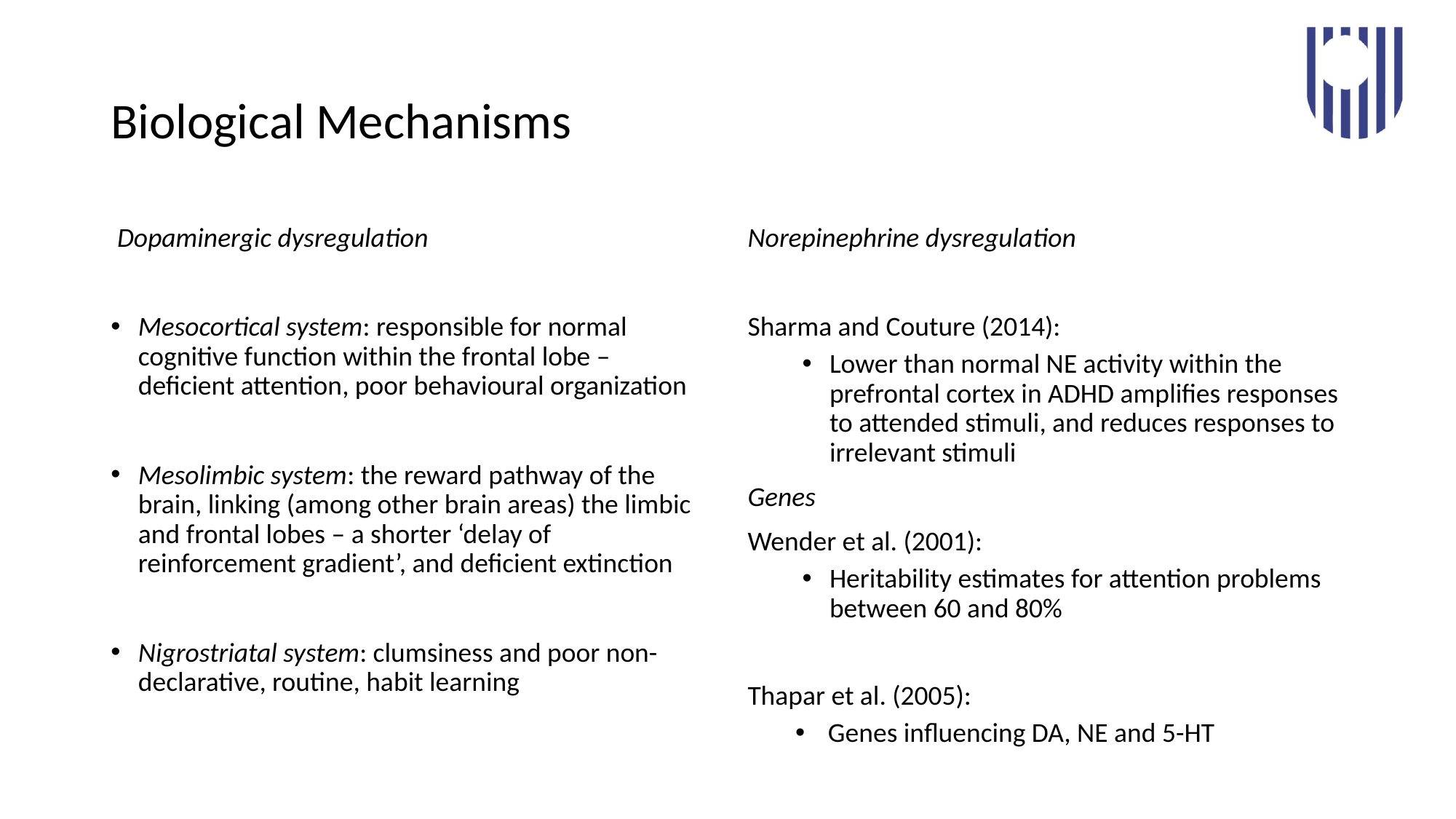

# Biological Mechanisms
 Dopaminergic dysregulation

Mesocortical system: responsible for normal cognitive function within the frontal lobe – deficient attention, poor behavioural organization

Mesolimbic system: the reward pathway of the brain, linking (among other brain areas) the limbic and frontal lobes – a shorter ‘delay of reinforcement gradient’, and deficient extinction

Nigrostriatal system: clumsiness and poor non-declarative, routine, habit learning
Norepinephrine dysregulation

Sharma and Couture (2014):
Lower than normal NE activity within the prefrontal cortex in ADHD amplifies responses to attended stimuli, and reduces responses to irrelevant stimuli
Genes
Wender et al. (2001):
Heritability estimates for attention problems between 60 and 80%

Thapar et al. (2005):
Genes influencing DA, NE and 5-HT